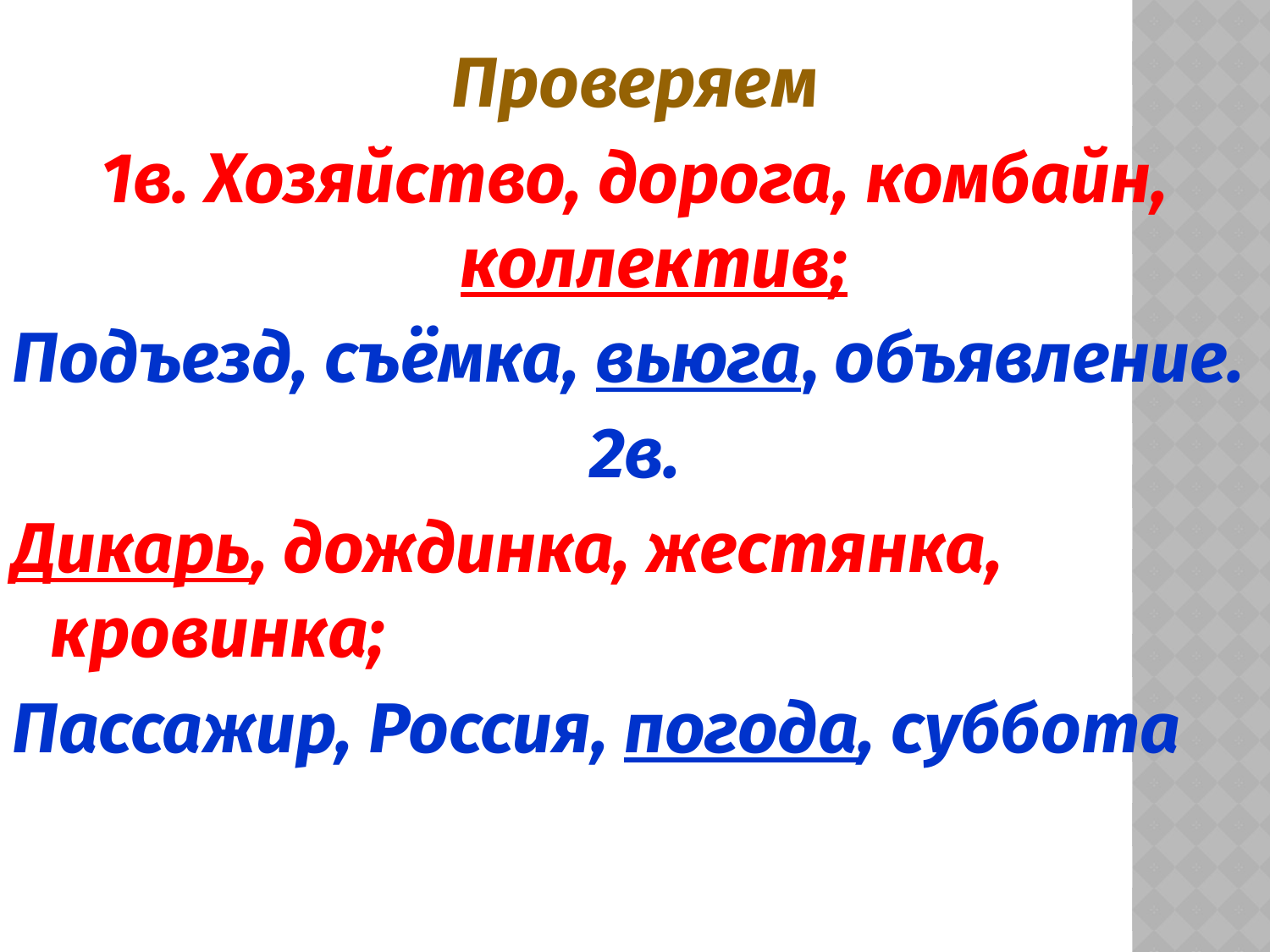

#

Проверяем
1в. Хозяйство, дорога, комбайн, коллектив;
Подъезд, съёмка, вьюга, объявление.
2в.
Дикарь, дождинка, жестянка, кровинка;
Пассажир, Россия, погода, суббота